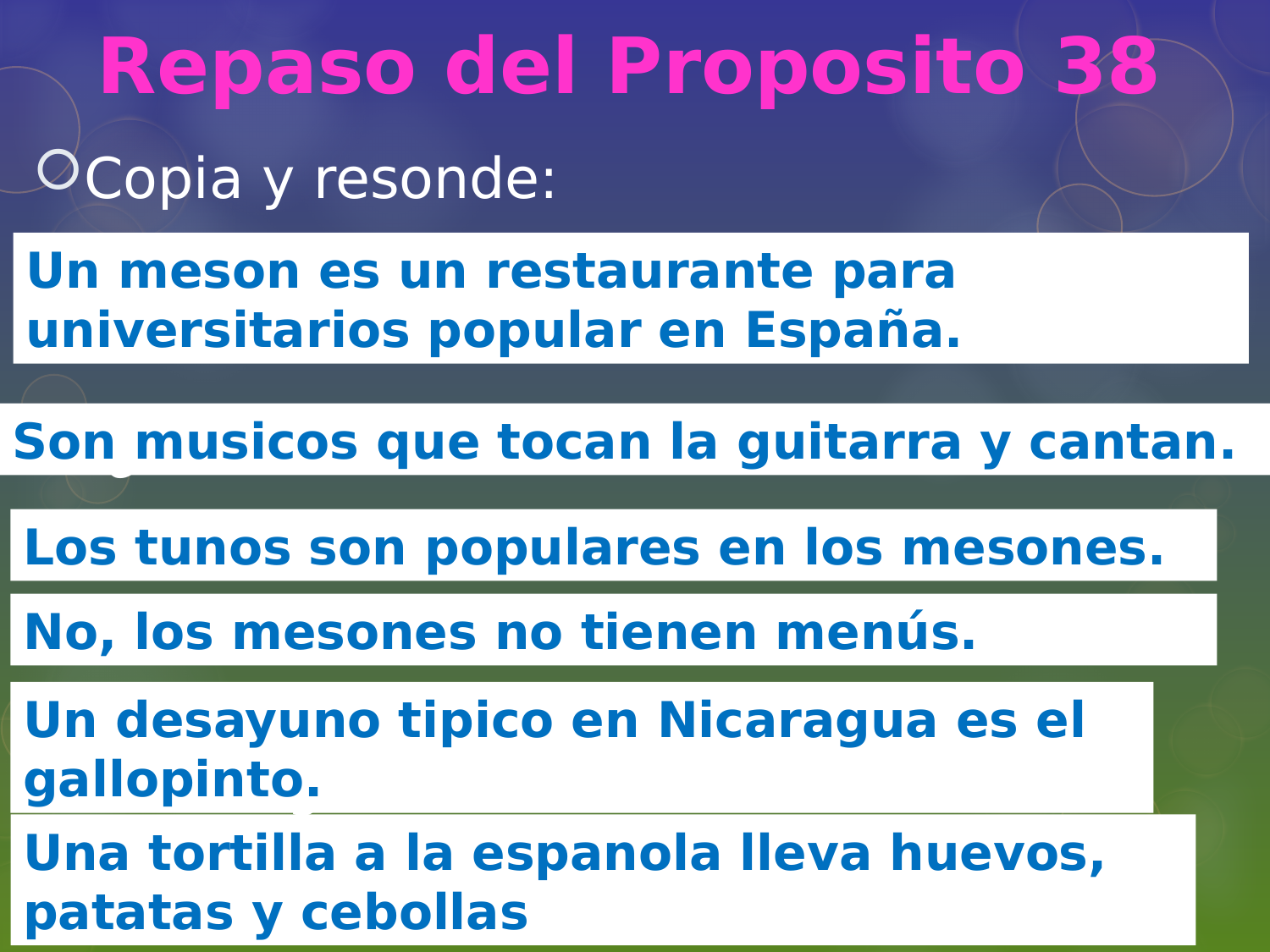

Repaso del Proposito 38
Copia y resonde:
¿Qué es un mesón?

¿Quiénes son los tunos?
¿Adónde son populares los tunos?
¿Tienen menús los mesones?
¿Cuál es un desayuno tipico en Nicaragua?
¿Qué lleva la tortilla a la española?
Un meson es un restaurante para universitarios popular en España.
Son musicos que tocan la guitarra y cantan.
Los tunos son populares en los mesones.
No, los mesones no tienen menús.
Un desayuno tipico en Nicaragua es el gallopinto.
Una tortilla a la espanola lleva huevos, patatas y cebollas